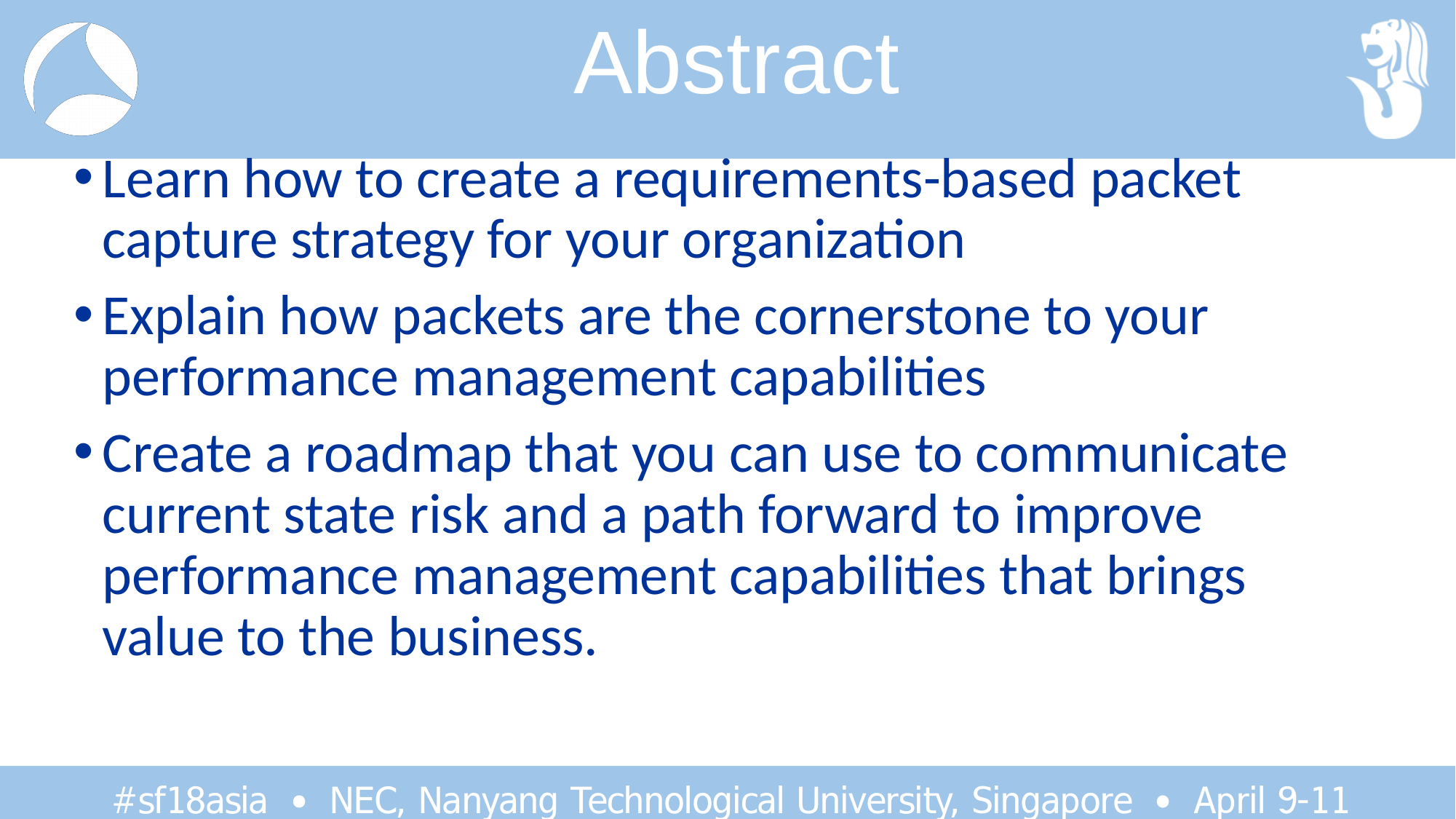

# Abstract
Learn how to create a requirements-based packet capture strategy for your organization
Explain how packets are the cornerstone to your performance management capabilities
Create a roadmap that you can use to communicate current state risk and a path forward to improve performance management capabilities that brings value to the business.